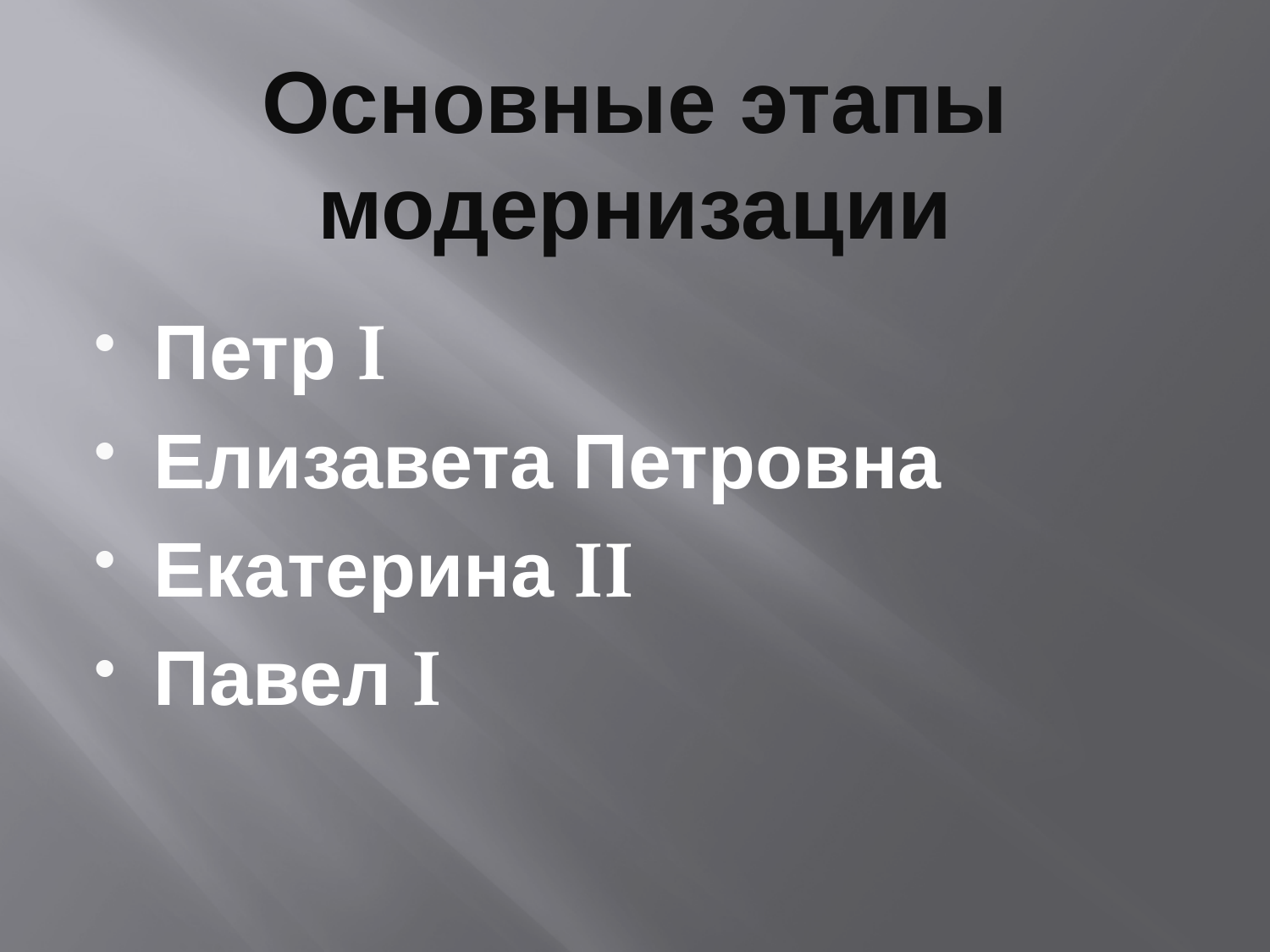

# Основные этапы модернизации
Петр I
Елизавета Петровна
Екатерина II
Павел I